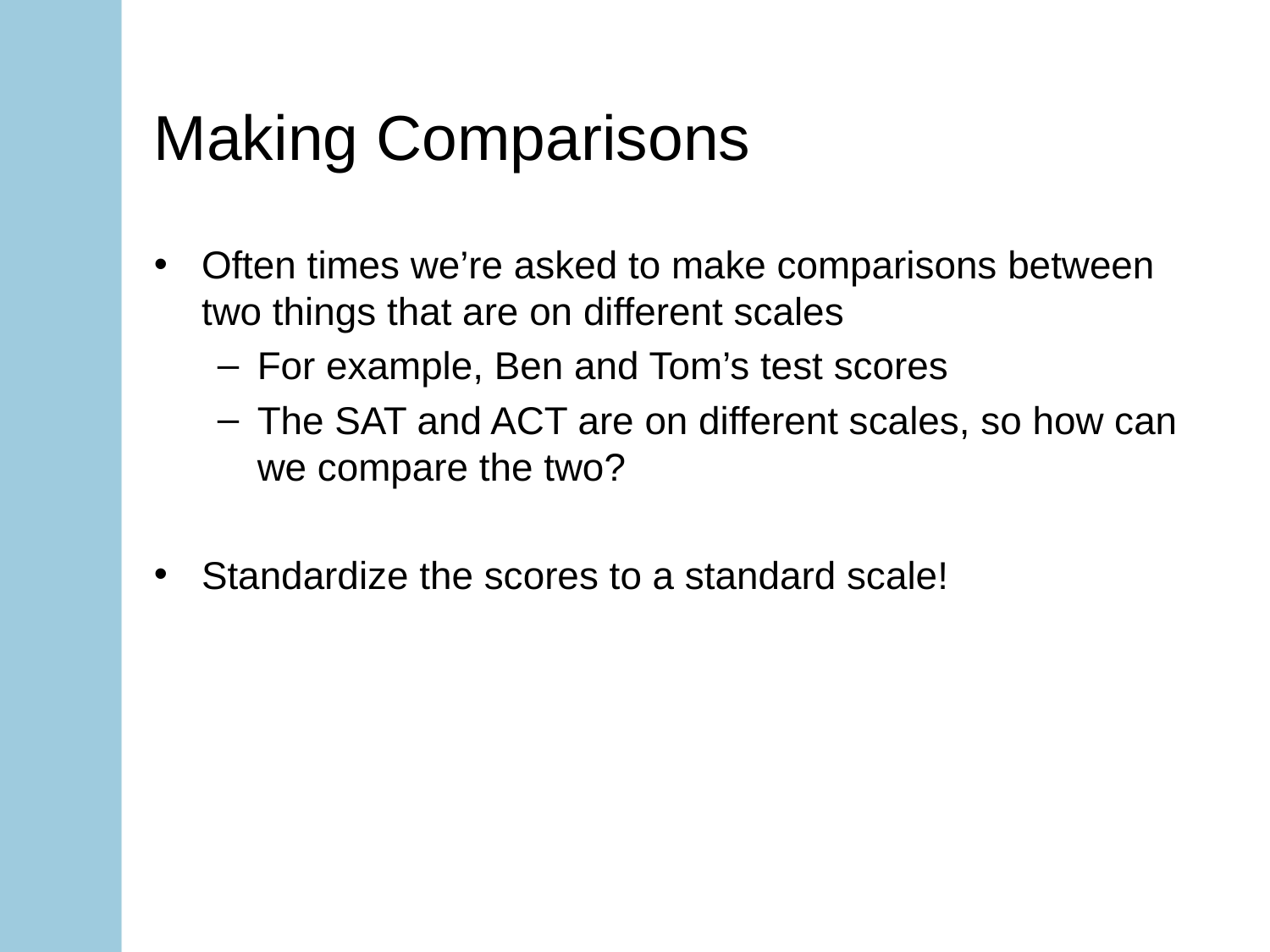

# Making Comparisons
Often times we’re asked to make comparisons between two things that are on different scales
For example, Ben and Tom’s test scores
The SAT and ACT are on different scales, so how can we compare the two?

Standardize the scores to a standard scale!